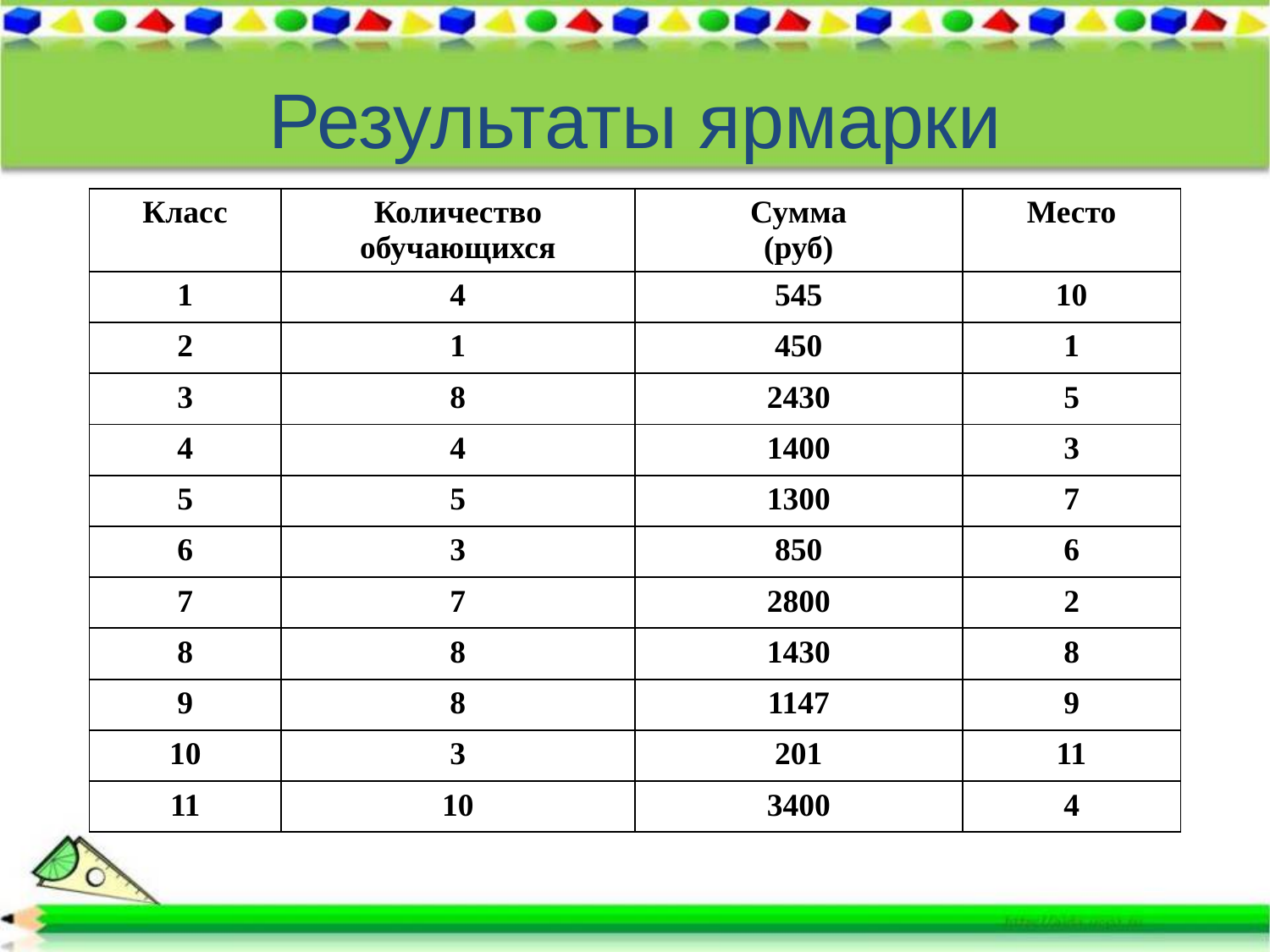

# Результаты ярмарки
| Класс | Количество обучающихся | Сумма (руб) | Место |
| --- | --- | --- | --- |
| 1 | 4 | 545 | 10 |
| 2 | 1 | 450 | 1 |
| 3 | 8 | 2430 | 5 |
| 4 | 4 | 1400 | 3 |
| 5 | 5 | 1300 | 7 |
| 6 | 3 | 850 | 6 |
| 7 | 7 | 2800 | 2 |
| 8 | 8 | 1430 | 8 |
| 9 | 8 | 1147 | 9 |
| 10 | 3 | 201 | 11 |
| 11 | 10 | 3400 | 4 |